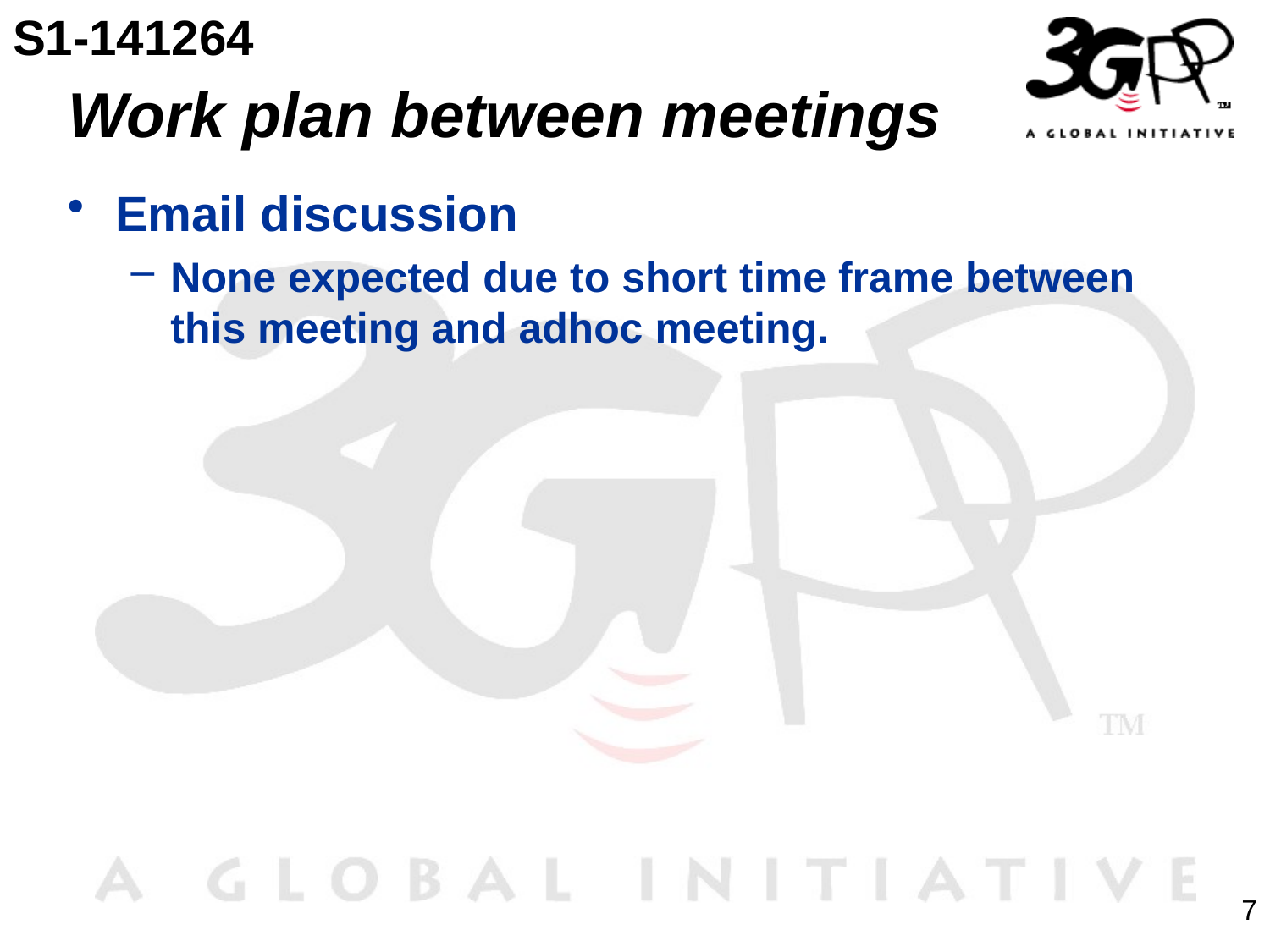

S1-141264
# Work plan between meetings
Email discussion
None expected due to short time frame between this meeting and adhoc meeting.
7